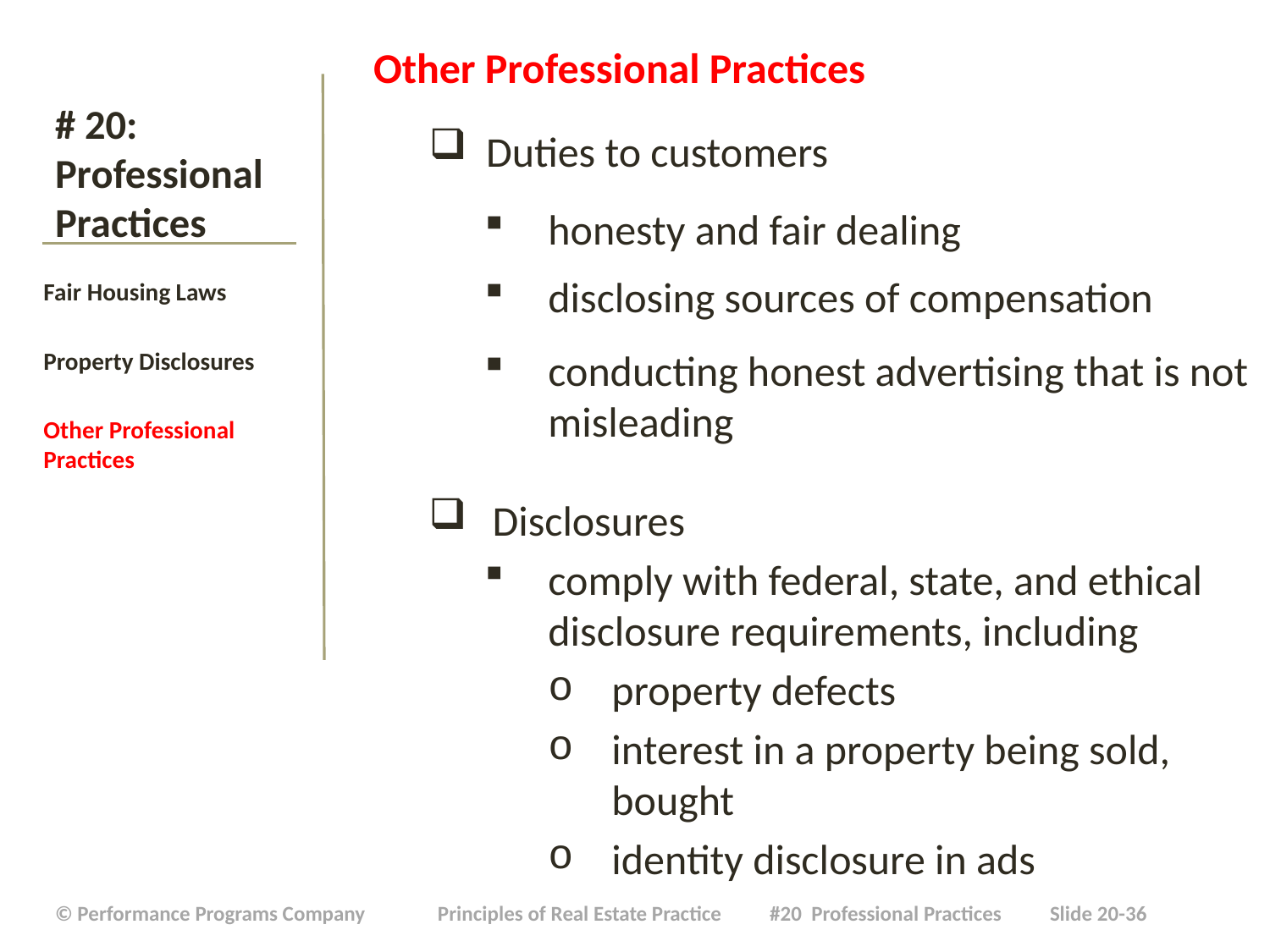

Other Professional Practices

  Duties to customers
honesty and fair dealing
disclosing sources of compensation
conducting honest advertising that is not misleading

Disclosures
comply with federal, state, and ethical disclosure requirements, including
property defects
interest in a property being sold, bought
identity disclosure in ads
# # 20: Professional Practices

Fair Housing Laws

Property Disclosures

Other Professional Practices

| © Performance Programs Company Principles of Real Estate Practice #20 Professional Practices Slide 20-36 |
| --- |